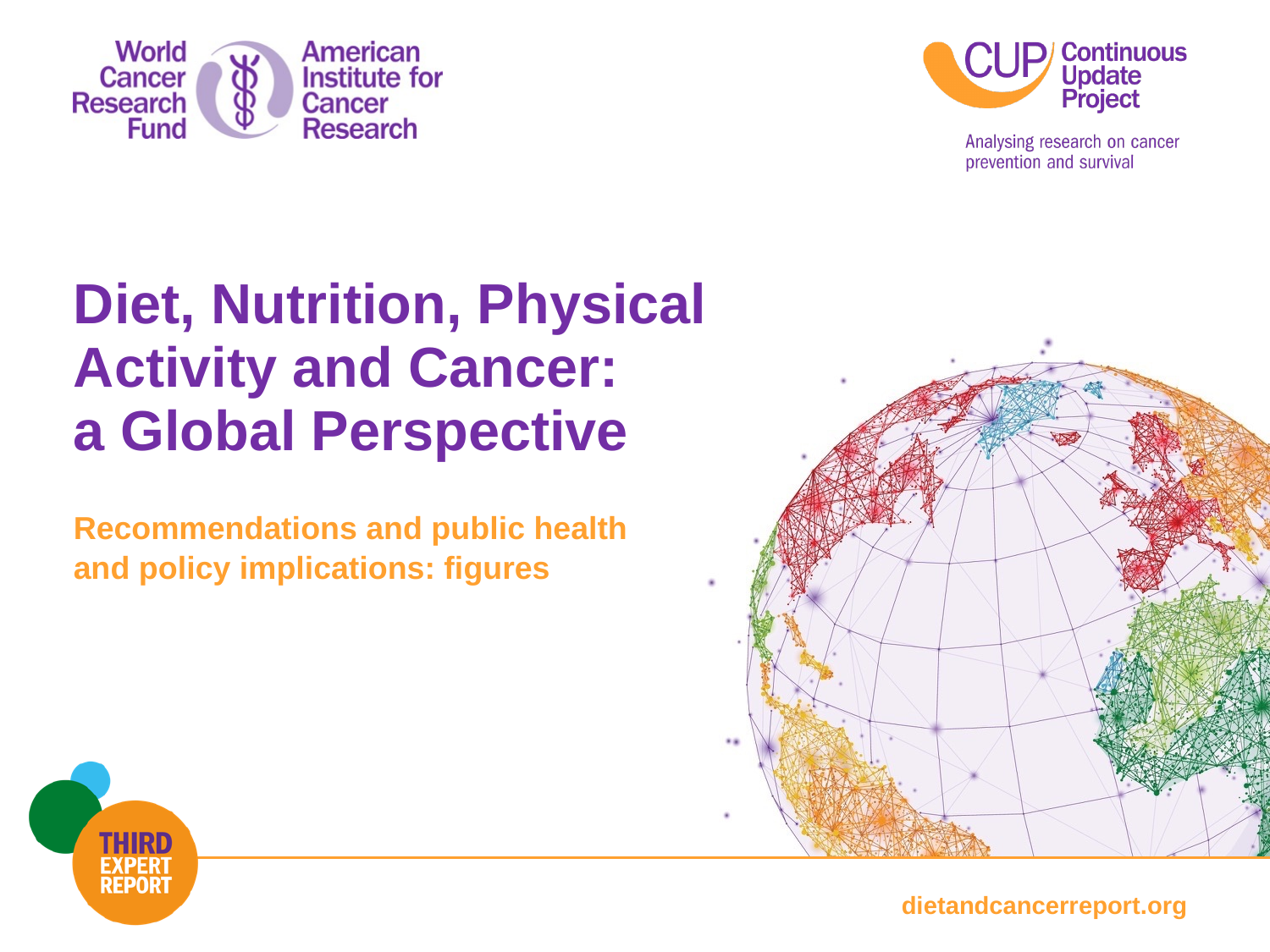

Recommendations and public health
and policy implications: figures